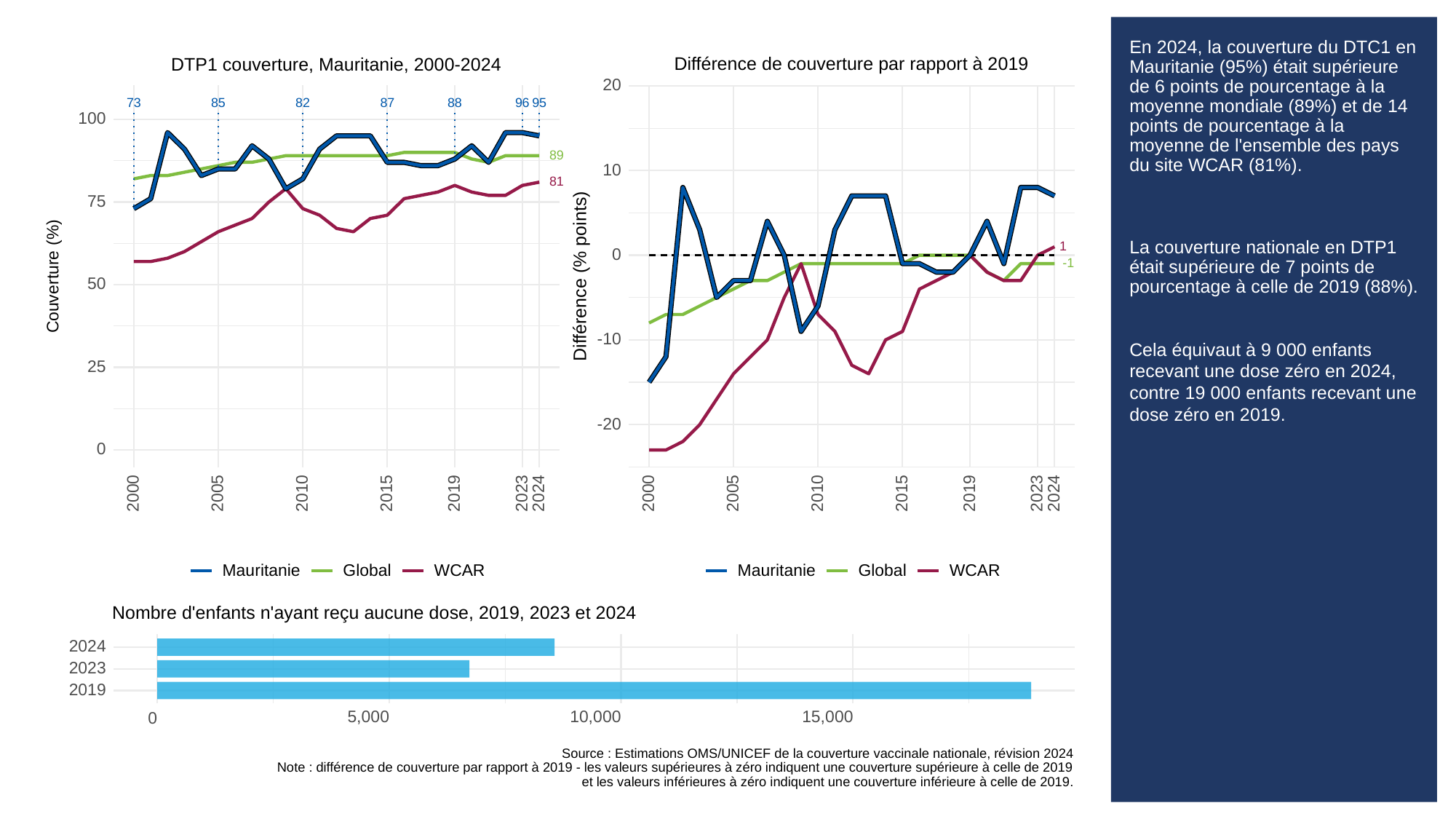

# En 2024, la couverture du DTC1 en Mauritanie (95%) était supérieure de 6 points de pourcentage à la moyenne mondiale (89%) et de 14 points de pourcentage à la moyenne de l'ensemble des pays du site WCAR (81%).

La couverture nationale en DTP1 était supérieure de 7 points de pourcentage à celle de 2019 (88%).

Cela équivaut à 9 000 enfants recevant une dose zéro en 2024, contre 19 000 enfants recevant une dose zéro en 2019.

Différence de couverture par rapport à 2019
DTP1 couverture, Mauritanie, 2000-2024
20

73
85
82
87
88
96
95

100

89

10

81

75

1

0

-1
Différence (% points)
Couverture (%)
50

-10

25

-20

0

2023
2023
2000
2005
2010
2015
2019
2024
2000
2005
2010
2015
2019
2024
Global
WCAR
Global
WCAR
Mauritanie
Mauritanie

Nombre d'enfants n'ayant reçu aucune dose, 2019, 2023 et 2024

2024

2023

2019

5,000
10,000
15,000
0
Source : Estimations OMS/UNICEF de la couverture vaccinale nationale, révision 2024
Note : différence de couverture par rapport à 2019 - les valeurs supérieures à zéro indiquent une couverture supérieure à celle de 2019
et les valeurs inférieures à zéro indiquent une couverture inférieure à celle de 2019.